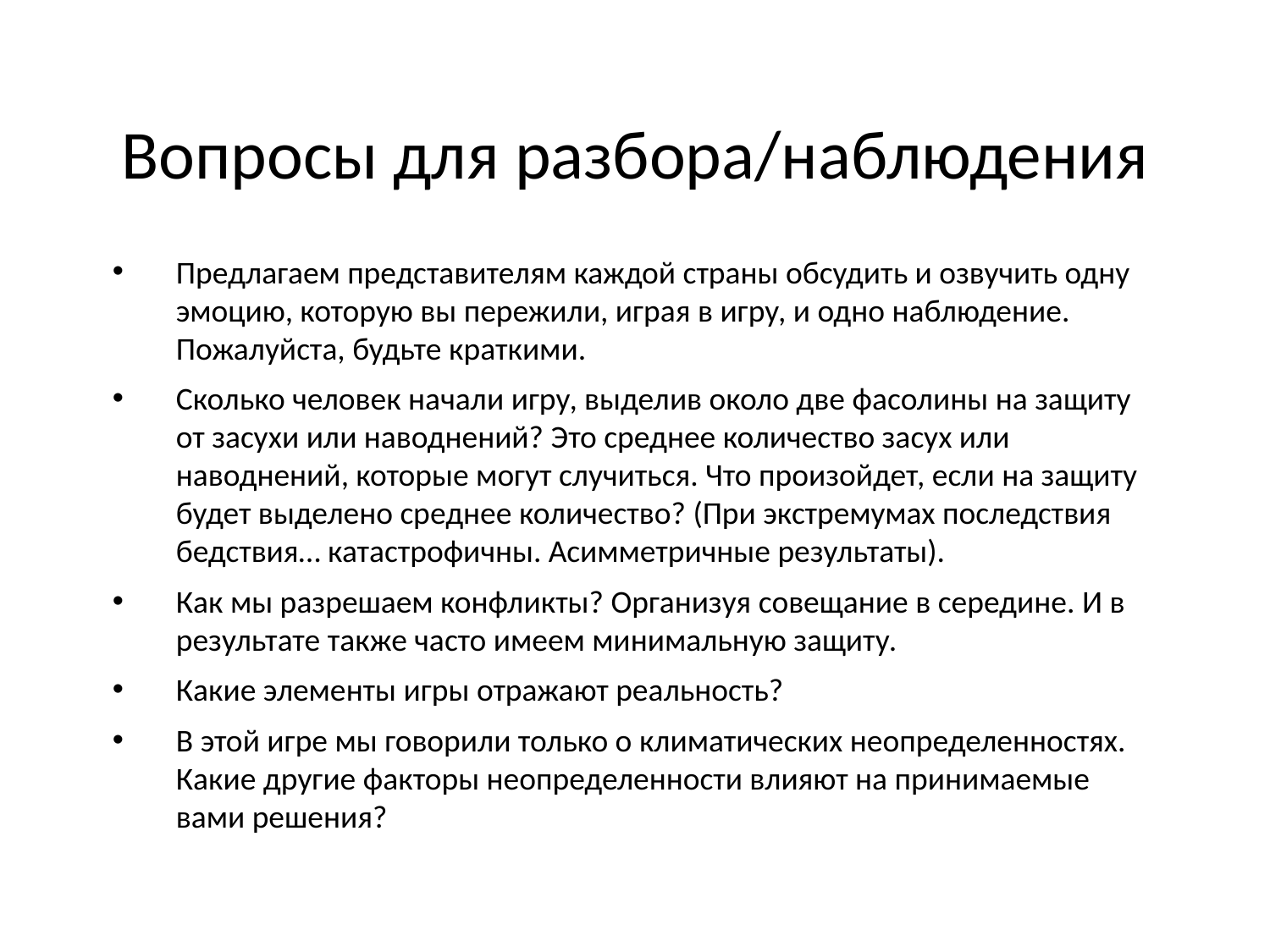

# Вопросы для разбора/наблюдения
Предлагаем представителям каждой страны обсудить и озвучить одну эмоцию, которую вы пережили, играя в игру, и одно наблюдение. Пожалуйста, будьте краткими.
Сколько человек начали игру, выделив около две фасолины на защиту от засухи или наводнений? Это среднее количество засух или наводнений, которые могут случиться. Что произойдет, если на защиту будет выделено среднее количество? (При экстремумах последствия бедствия… катастрофичны. Асимметричные результаты).
Как мы разрешаем конфликты? Организуя совещание в середине. И в результате также часто имеем минимальную защиту.
Какие элементы игры отражают реальность?
В этой игре мы говорили только о климатических неопределенностях. Какие другие факторы неопределенности влияют на принимаемые вами решения?